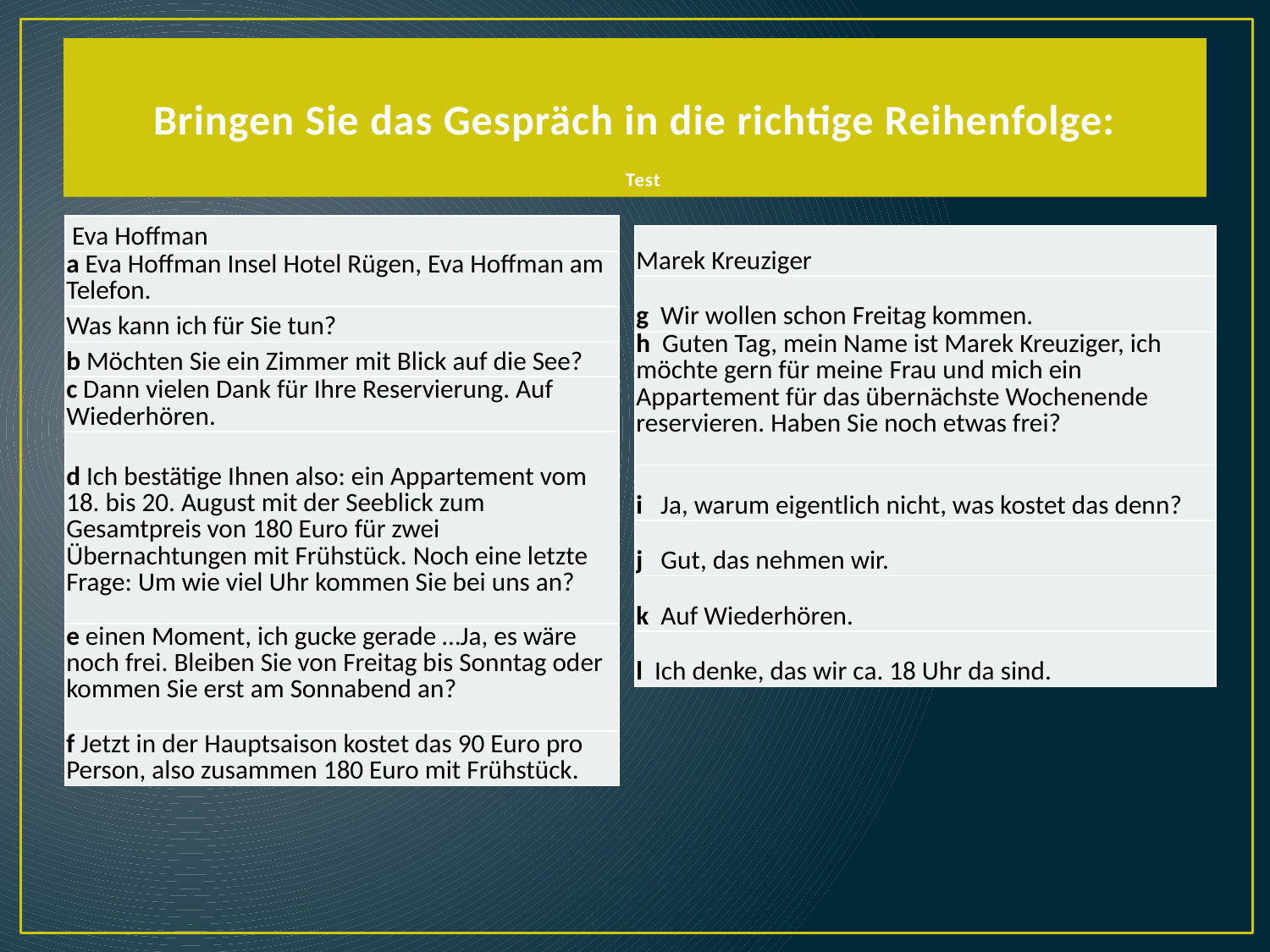

# Bringen Sie das Gespräch in die richtige Reihenfolge: Test
| Eva Hoffman |
| --- |
| a Eva Hoffman Insel Hotel Rügen, Eva Hoffman am Telefon. |
| Was kann ich für Sie tun? |
| b Möchten Sie ein Zimmer mit Blick auf die See? |
| c Dann vielen Dank für Ihre Reservierung. Auf Wiederhören. |
| d Ich bestätige Ihnen also: ein Appartement vom 18. bis 20. August mit der Seeblick zum Gesamtpreis von 180 Euro für zwei Übernachtungen mit Frühstück. Noch eine letzte Frage: Um wie viel Uhr kommen Sie bei uns an? |
| e einen Moment, ich gucke gerade …Ja, es wäre noch frei. Bleiben Sie von Freitag bis Sonntag oder kommen Sie erst am Sonnabend an? |
| f Jetzt in der Hauptsaison kostet das 90 Euro pro Person, also zusammen 180 Euro mit Frühstück. |
| Marek Kreuziger |
| --- |
| g Wir wollen schon Freitag kommen. |
| h Guten Tag, mein Name ist Marek Kreuziger, ich möchte gern für meine Frau und mich ein Appartement für das übernächste Wochenende reservieren. Haben Sie noch etwas frei? |
| i Ja, warum eigentlich nicht, was kostet das denn? |
| j Gut, das nehmen wir. |
| k Auf Wiederhören. |
| l Ich denke, das wir ca. 18 Uhr da sind. |